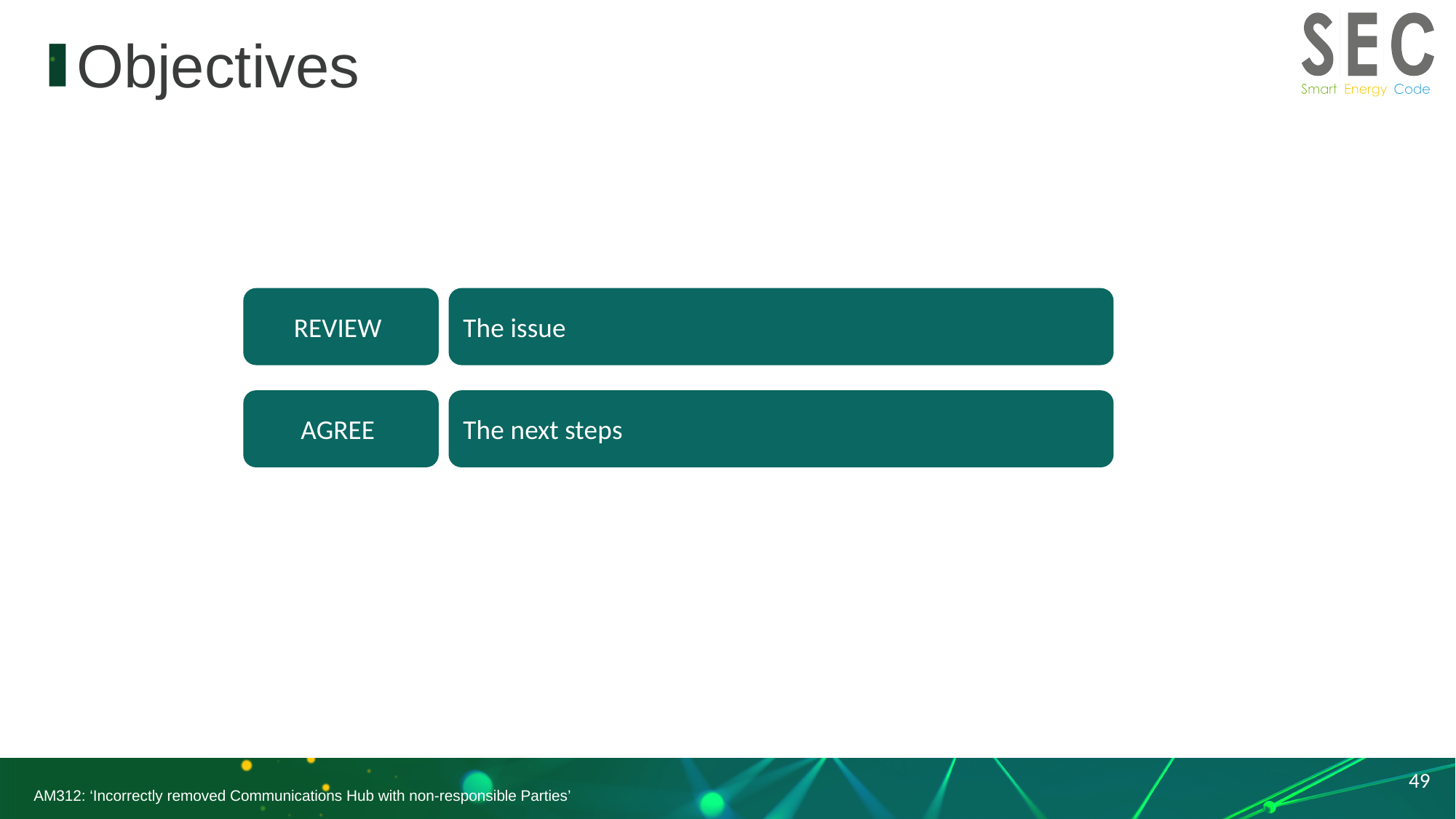

# Objectives
REVIEW
The issue
AGREE
The next steps
49
AM312: ‘Incorrectly removed Communications Hub with non-responsible Parties’